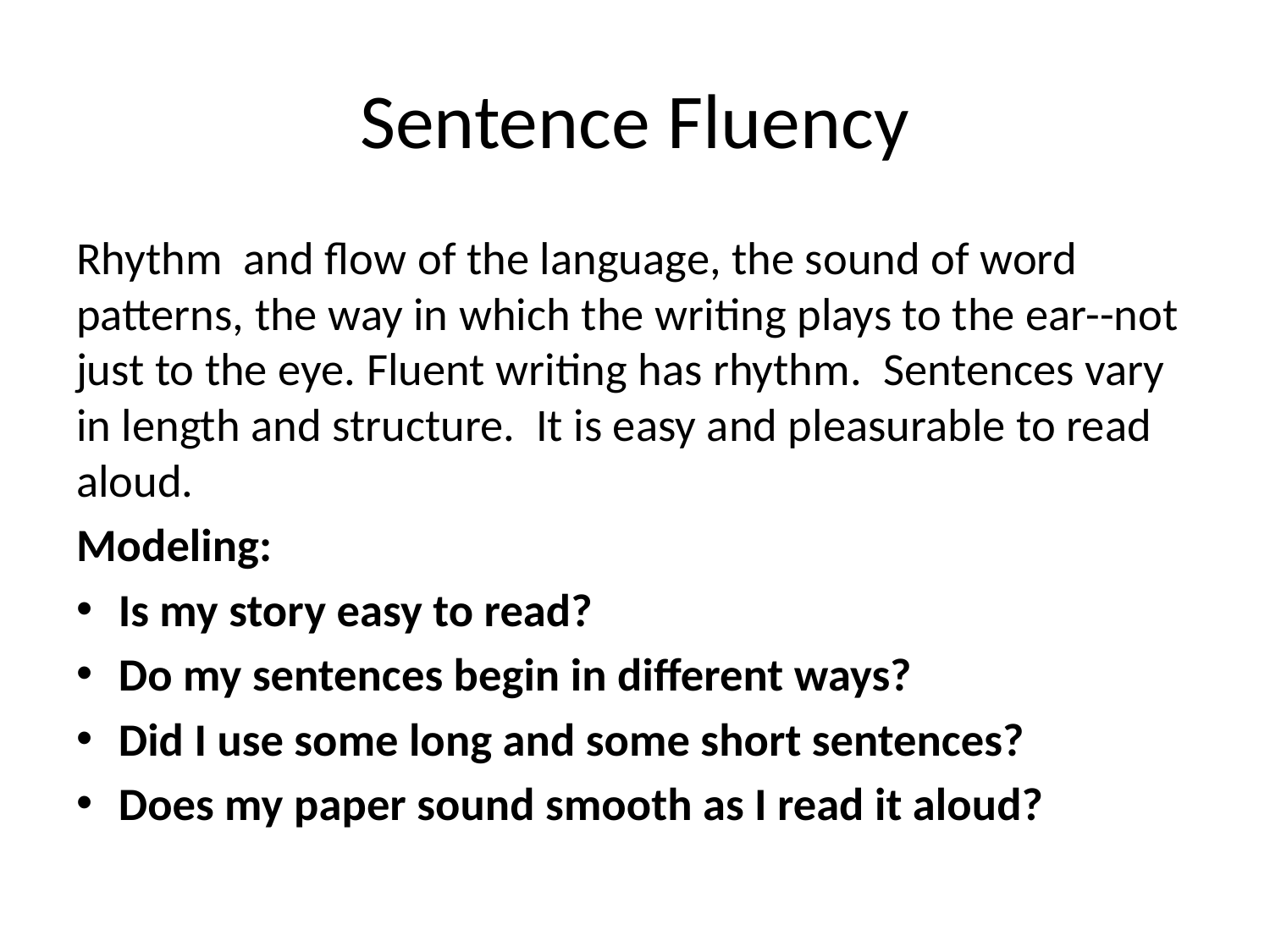

# Sentence Fluency
Rhythm  and flow of the language, the sound of word patterns, the way in which the writing plays to the ear--not just to the eye. Fluent writing has rhythm.  Sentences vary in length and structure.  It is easy and pleasurable to read aloud.
Modeling:
Is my story easy to read?
Do my sentences begin in different ways?
Did I use some long and some short sentences?
Does my paper sound smooth as I read it aloud?